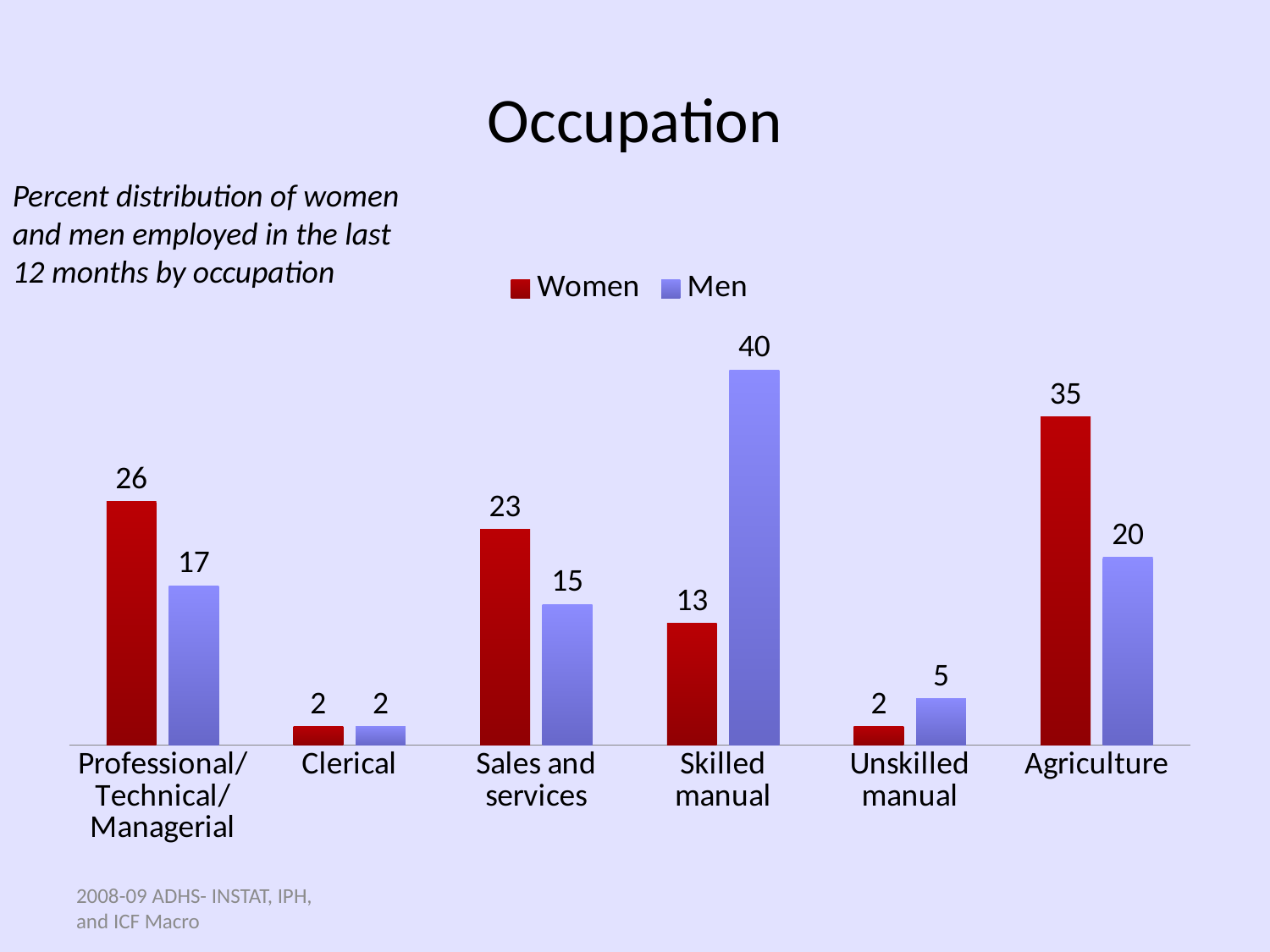

# Occupation
Percent distribution of women and men employed in the last 12 months by occupation

### Chart

| Category | Women | Men |
|---|---|---|
| Professional/ Technical/ Managerial | 26.0 | 17.0 |
| Clerical | 2.0 | 2.0 |
| Sales and services | 23.0 | 15.0 |
| Skilled manual | 13.0 | 40.0 |
| Unskilled manual | 2.0 | 5.0 |
| Agriculture | 35.0 | 20.0 |
2008-09 ADHS- INSTAT, IPH, and ICF Macro